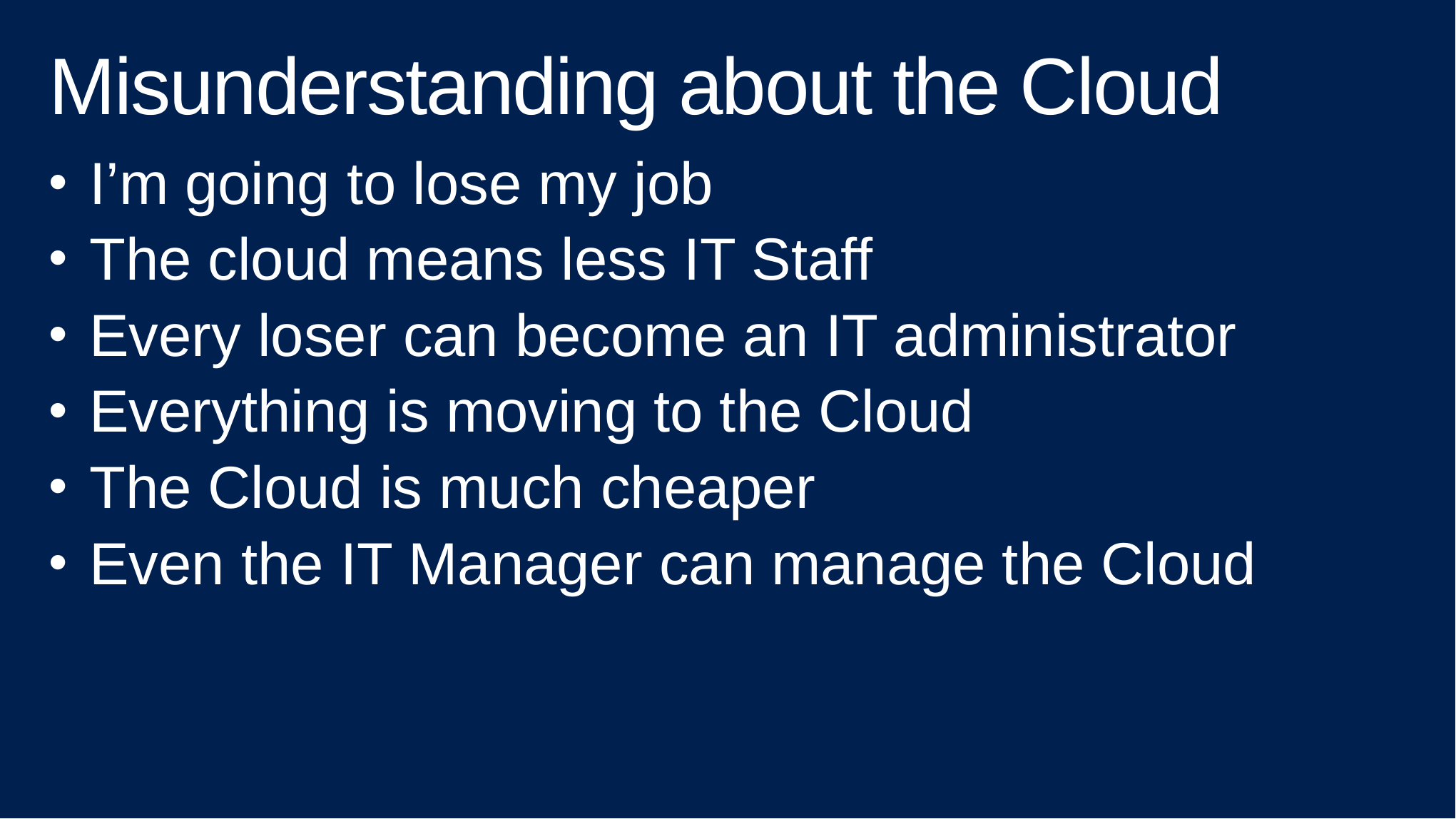

# Misunderstanding about the Cloud
I’m going to lose my job
The cloud means less IT Staff
Every loser can become an IT administrator
Everything is moving to the Cloud
The Cloud is much cheaper
Even the IT Manager can manage the Cloud